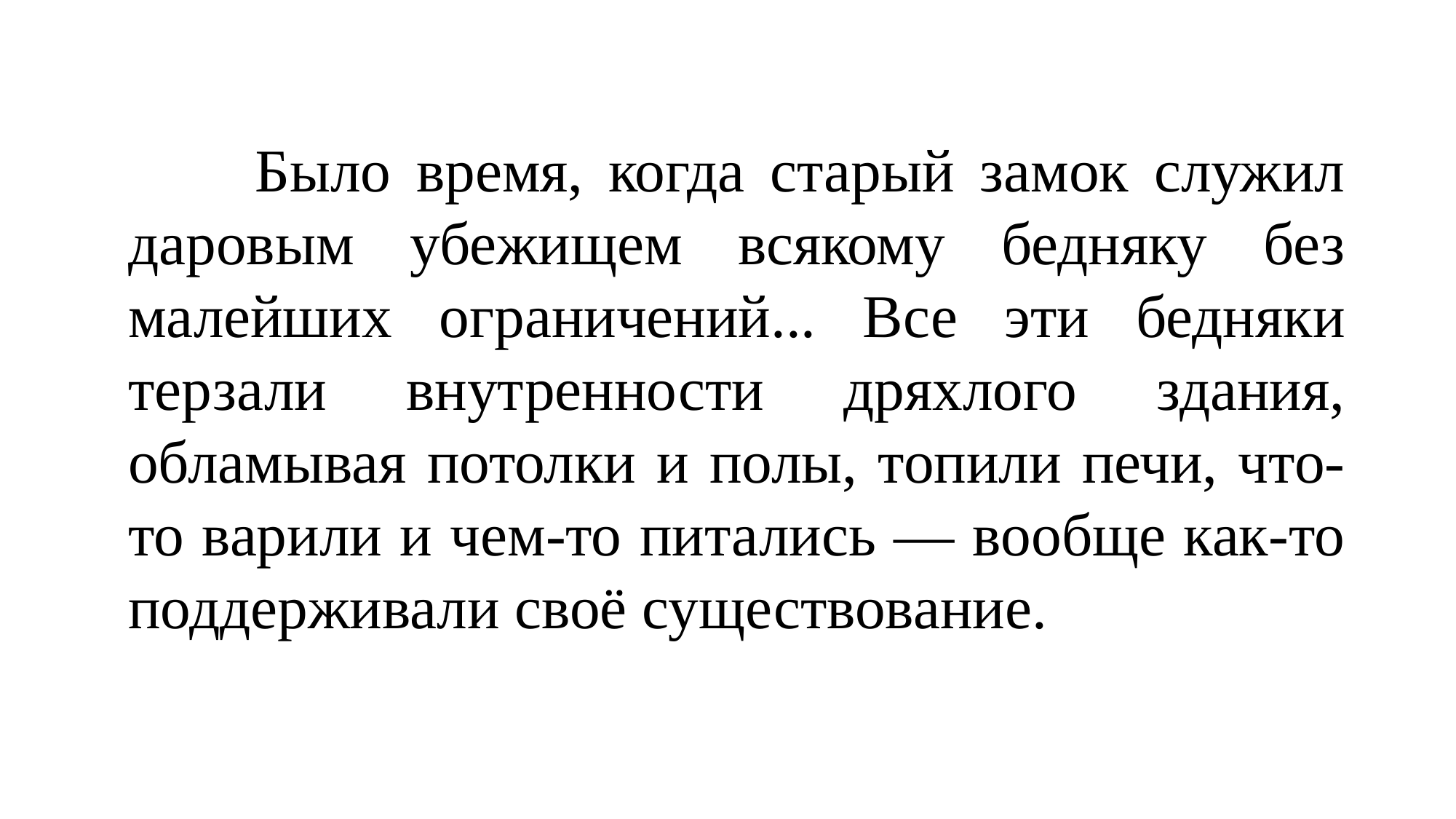

Было время, когда старый замок служил даровым убежищем всякому бедняку без малейших ограничений... Все эти бедняки терзали внутренности дряхлого здания, обламывая потолки и полы, топили печи, что- то варили и чем-то питались — вообще как-то поддерживали своё существование.